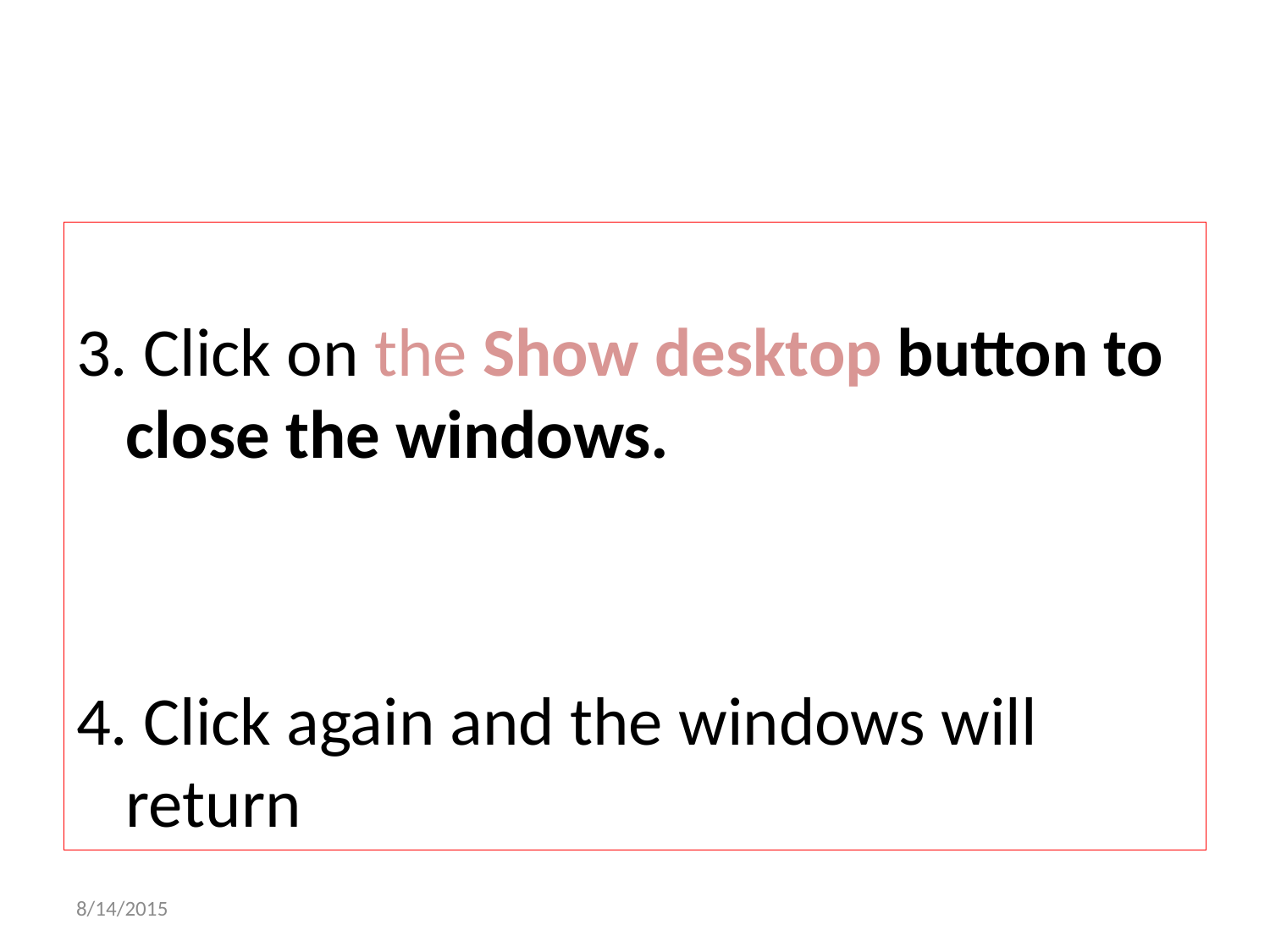

3. Click on the Show desktop button to close the windows.

4. Click again and the windows will return

8/14/2015